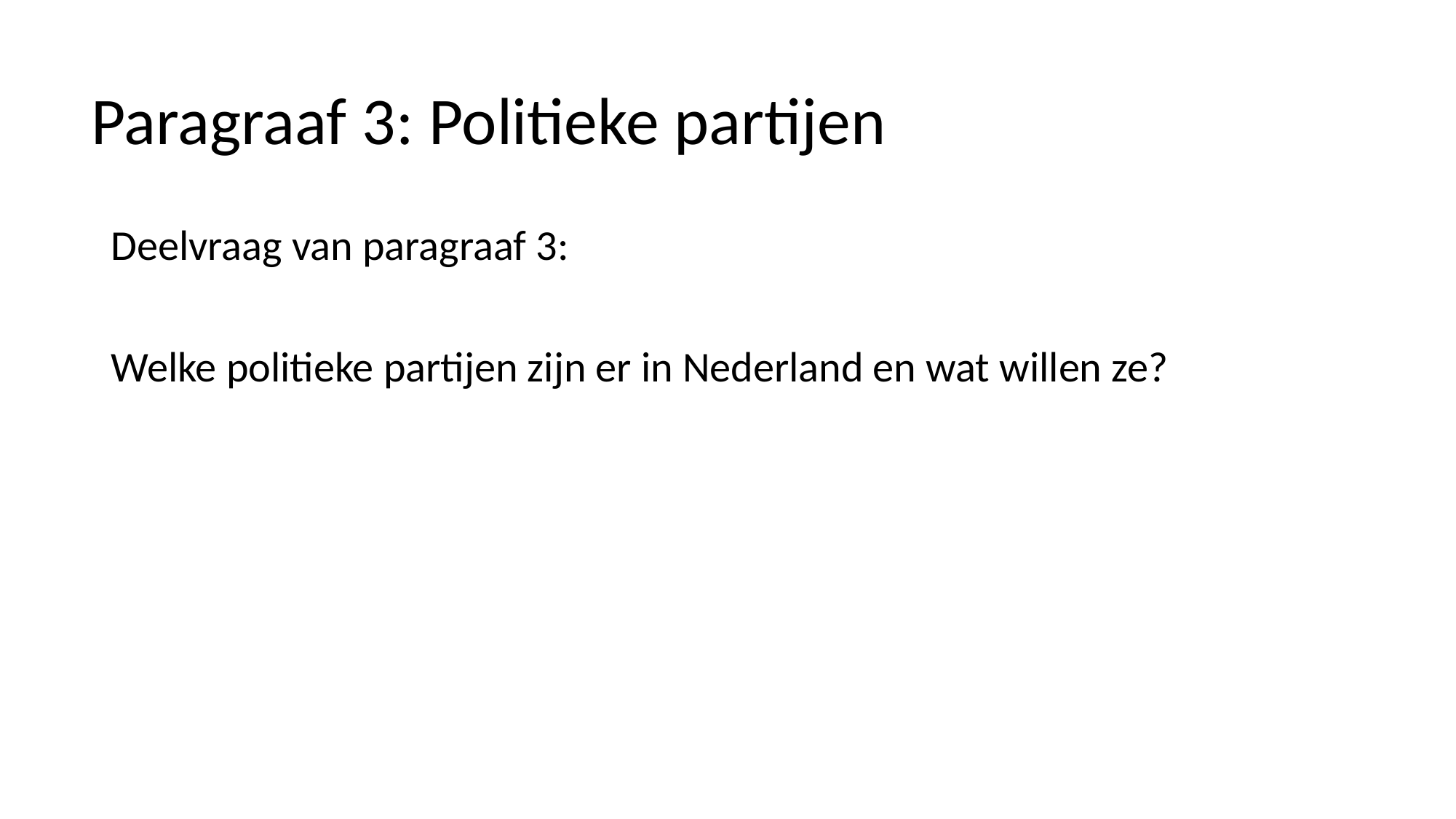

# Paragraaf 3: Politieke partijen
Deelvraag van paragraaf 3:

Welke politieke partijen zijn er in Nederland en wat willen ze?